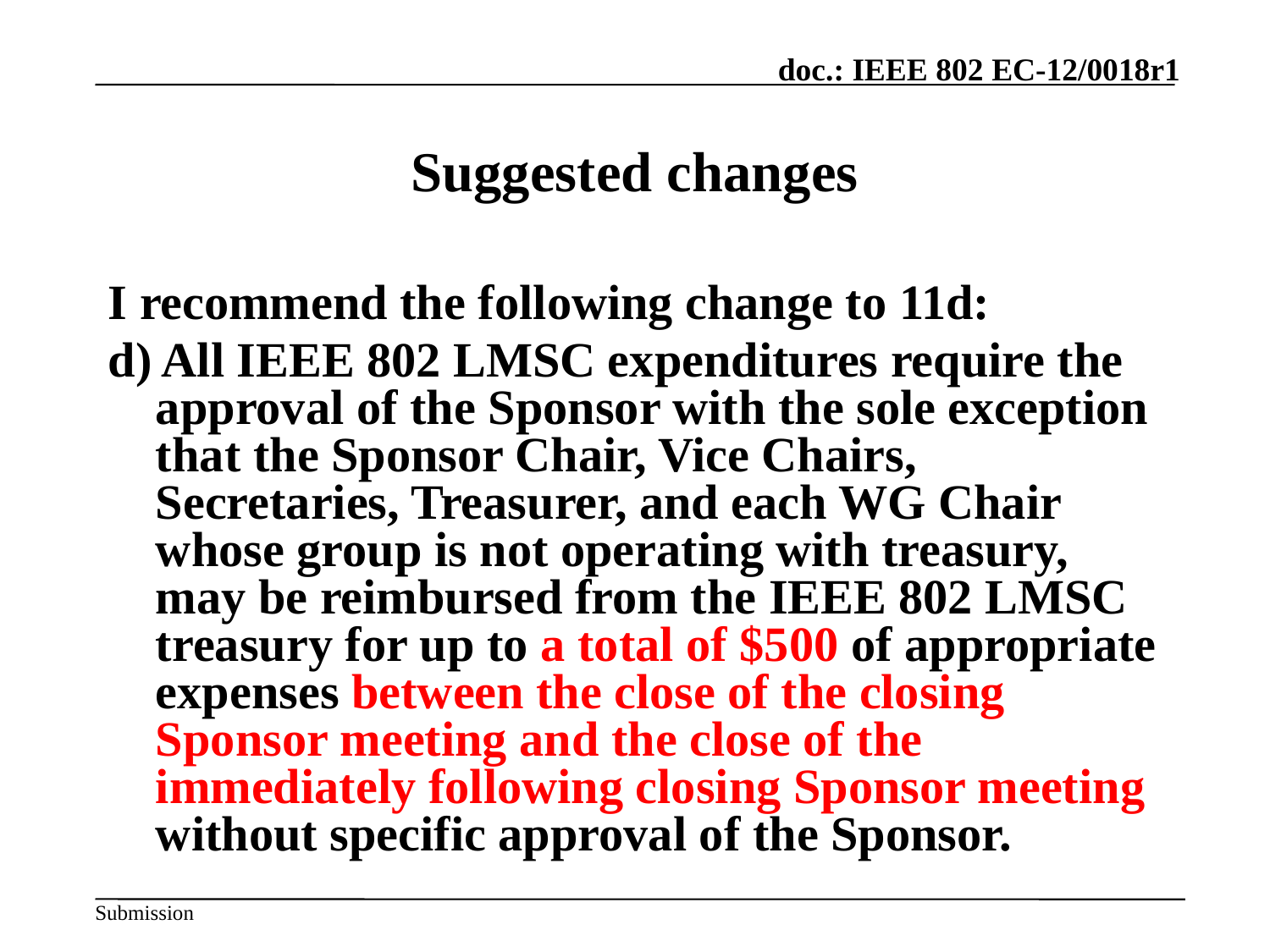

# Suggested changes
I recommend the following change to 11d:
d) All IEEE 802 LMSC expenditures require the approval of the Sponsor with the sole exception that the Sponsor Chair, Vice Chairs, Secretaries, Treasurer, and each WG Chair whose group is not operating with treasury, may be reimbursed from the IEEE 802 LMSC treasury for up to a total of $500 of appropriate expenses between the close of the closing Sponsor meeting and the close of the immediately following closing Sponsor meeting without specific approval of the Sponsor.